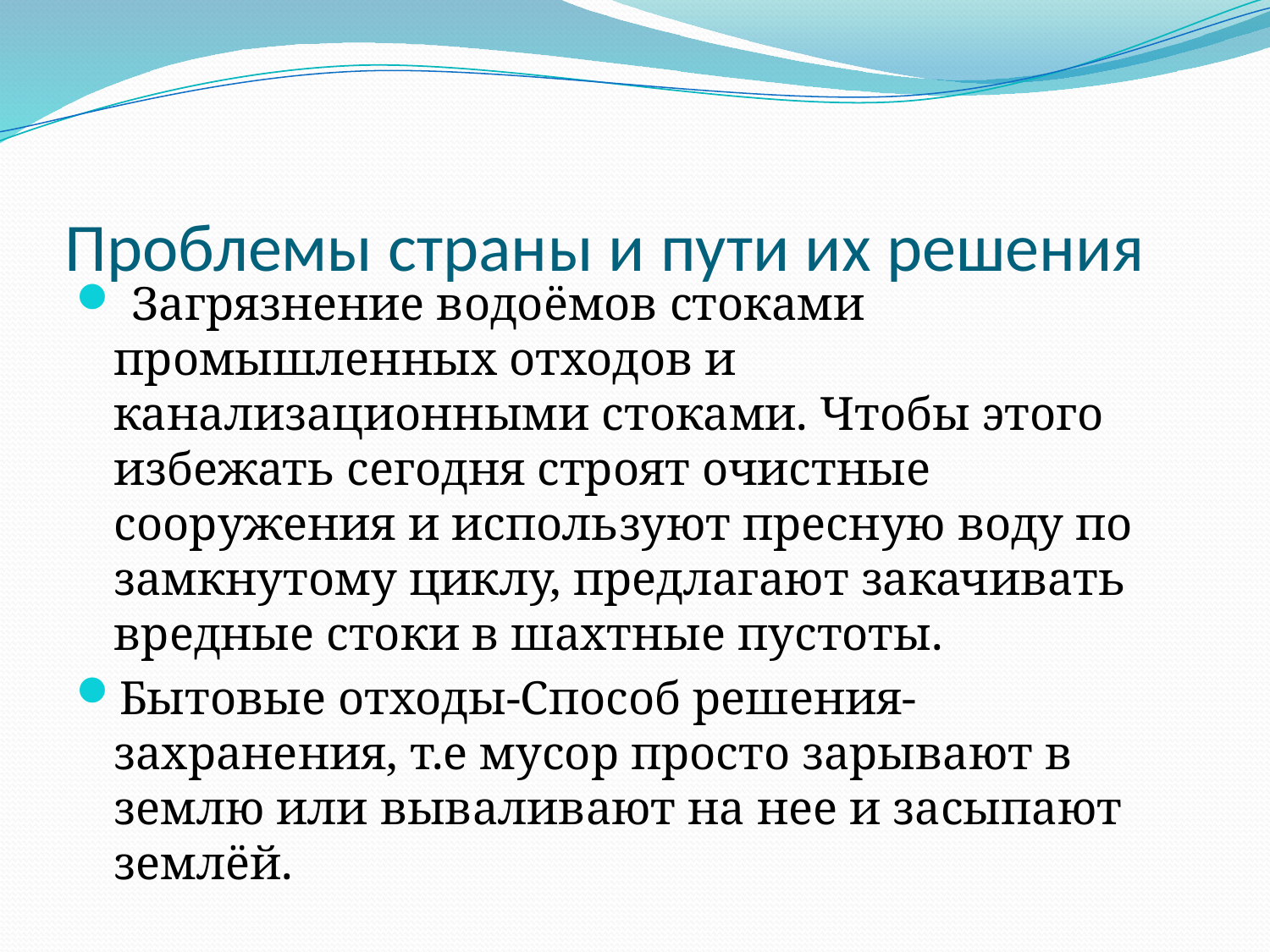

# Проблемы страны и пути их решения
 Загрязнение водоёмов стоками промышленных отходов и канализационными стоками. Чтобы этого избежать сегодня строят очистные сооружения и используют пресную воду по замкнутому циклу, предлагают закачивать вредные стоки в шахтные пустоты.
Бытовые отходы-Способ решения-захранения, т.е мусор просто зарывают в землю или вываливают на нее и засыпают землёй.